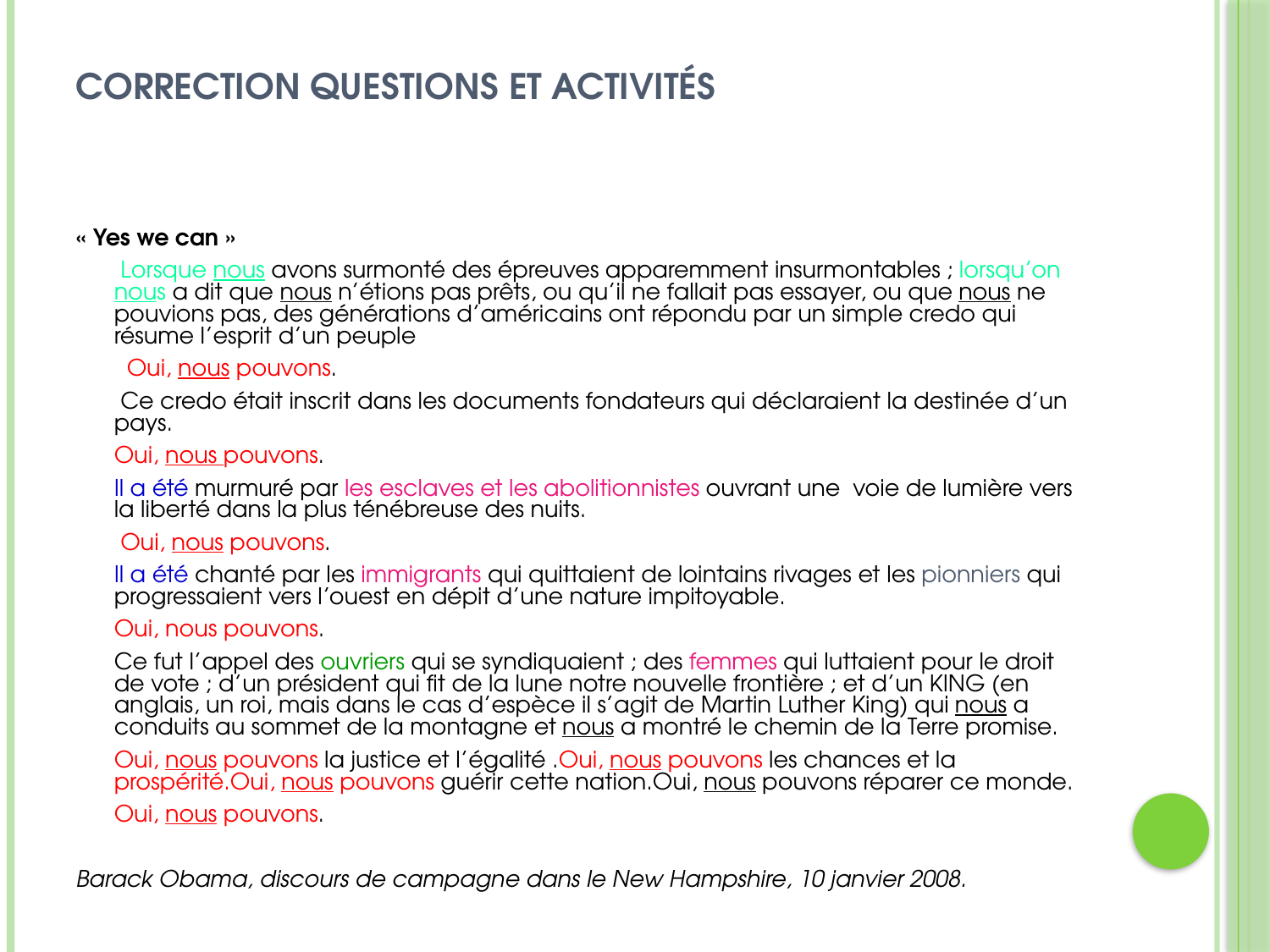

# Correction questions et activités
« Yes we can »
       Lorsque nous avons surmonté des épreuves apparemment insurmontables ; lorsqu’on nous a dit que nous n’étions pas prêts, ou qu’il ne fallait pas essayer, ou que nous ne pouvions pas, des générations d’américains ont répondu par un simple credo qui résume l’esprit d’un peuple
        Oui, nous pouvons.
       Ce credo était inscrit dans les documents fondateurs qui déclaraient la destinée d’un pays.
      Oui, nous pouvons.
      Il a été murmuré par les esclaves et les abolitionnistes ouvrant une  voie de lumière vers la liberté dans la plus ténébreuse des nuits.
       Oui, nous pouvons.
      Il a été chanté par les immigrants qui quittaient de lointains rivages et les pionniers qui progressaient vers l’ouest en dépit d’une nature impitoyable.
      Oui, nous pouvons.
      Ce fut l’appel des ouvriers qui se syndiquaient ; des femmes qui luttaient pour le droit de vote ; d’un président qui fit de la lune notre nouvelle frontière ; et d’un KING (en anglais, un roi, mais dans le cas d’espèce il s’agit de Martin Luther King) qui nous a conduits au sommet de la montagne et nous a montré le chemin de la Terre promise.
      Oui, nous pouvons la justice et l’égalité .Oui, nous pouvons les chances et la prospérité.Oui, nous pouvons guérir cette nation.Oui, nous pouvons réparer ce monde.
      Oui, nous pouvons.

Barack Obama, discours de campagne dans le New Hampshire, 10 janvier 2008.